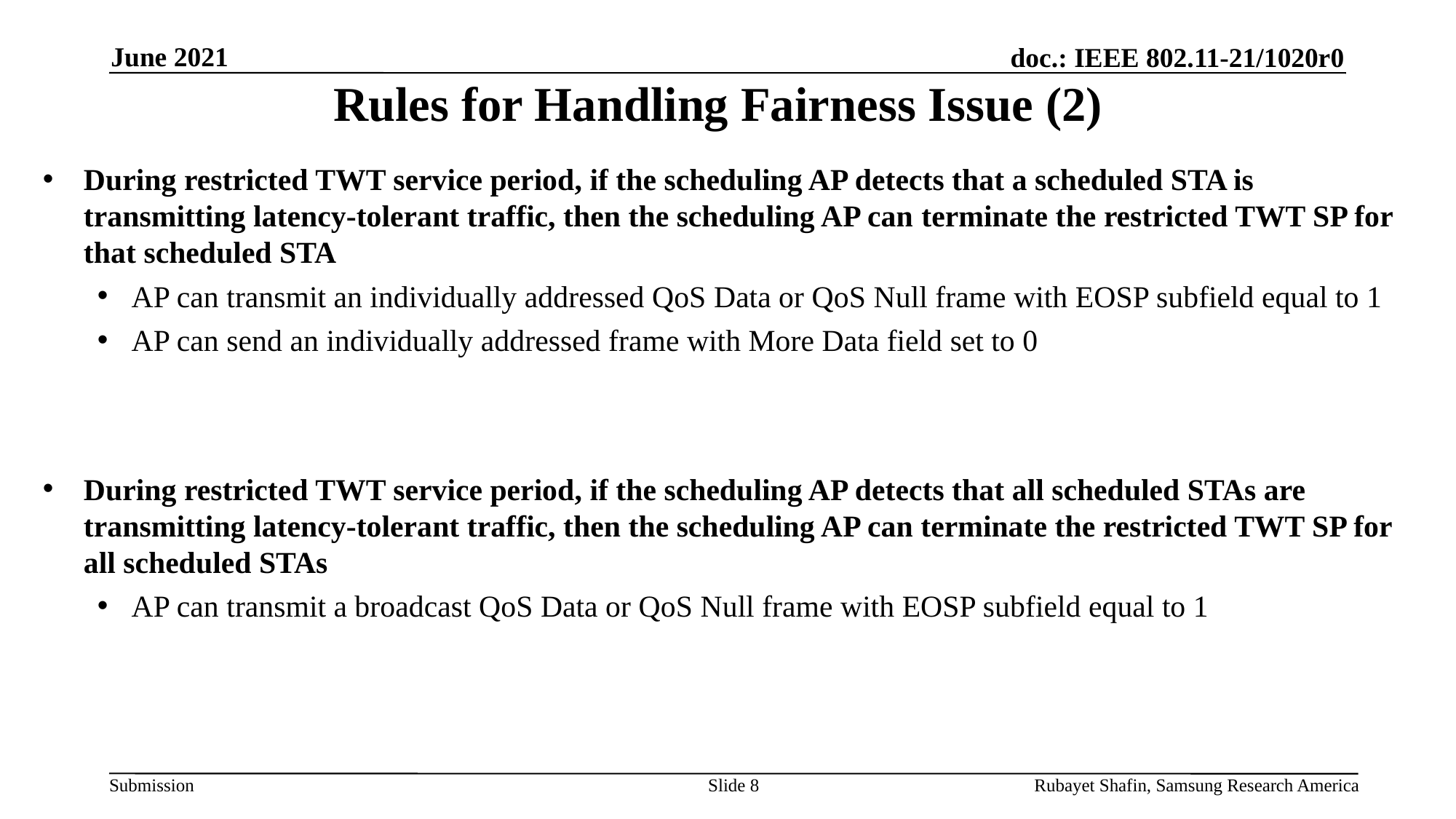

# Rules for Handling Fairness Issue (2)
June 2021
During restricted TWT service period, if the scheduling AP detects that a scheduled STA is transmitting latency-tolerant traffic, then the scheduling AP can terminate the restricted TWT SP for that scheduled STA
AP can transmit an individually addressed QoS Data or QoS Null frame with EOSP subfield equal to 1
AP can send an individually addressed frame with More Data field set to 0

During restricted TWT service period, if the scheduling AP detects that all scheduled STAs are  transmitting latency-tolerant traffic, then the scheduling AP can terminate the restricted TWT SP for all scheduled STAs
AP can transmit a broadcast QoS Data or QoS Null frame with EOSP subfield equal to 1

Slide 8
Rubayet Shafin, Samsung Research America